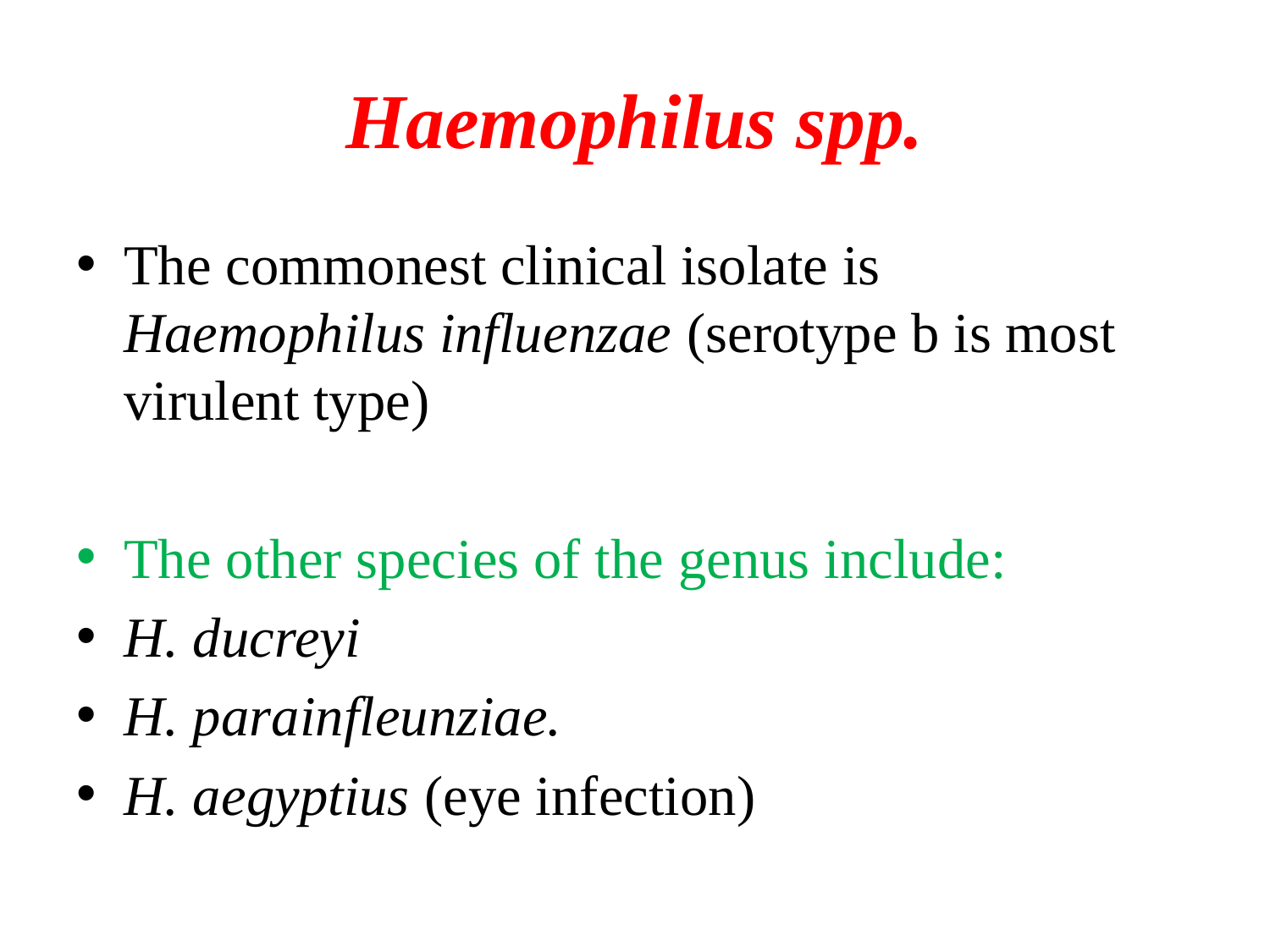

# Haemophilus spp.
The commonest clinical isolate is Haemophilus influenzae (serotype b is most virulent type)

The other species of the genus include:
H. ducreyi
H. parainfleunziae.
H. aegyptius (eye infection)